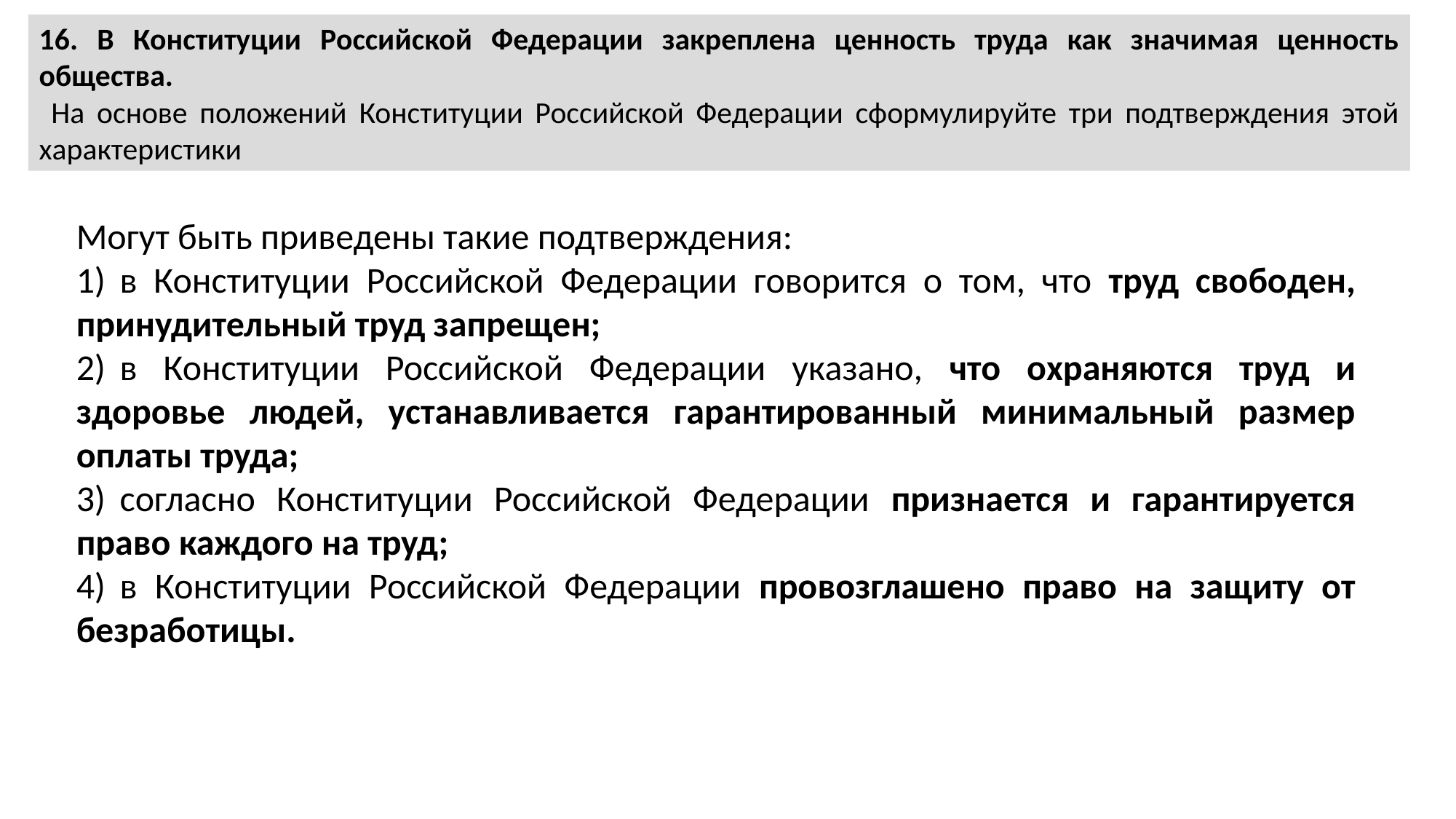

16. В Конституции Российской Федерации закреплена ценность труда как значимая ценность общества.
 На основе положений Конституции Российской Федерации сформулируйте три подтверждения этой характеристики
Могут быть приведены такие подтверждения:
1)	в Конституции Российской Федерации говорится о том, что труд свободен, принудительный труд запрещен;
2)	в Конституции Российской Федерации указано, что охраняются труд и здоровье людей, устанавливается гарантированный минимальный размер оплаты труда;
3)	согласно Конституции Российской Федерации признается и гарантируется право каждого на труд;
4)	в Конституции Российской Федерации провозглашено право на защиту от безработицы.